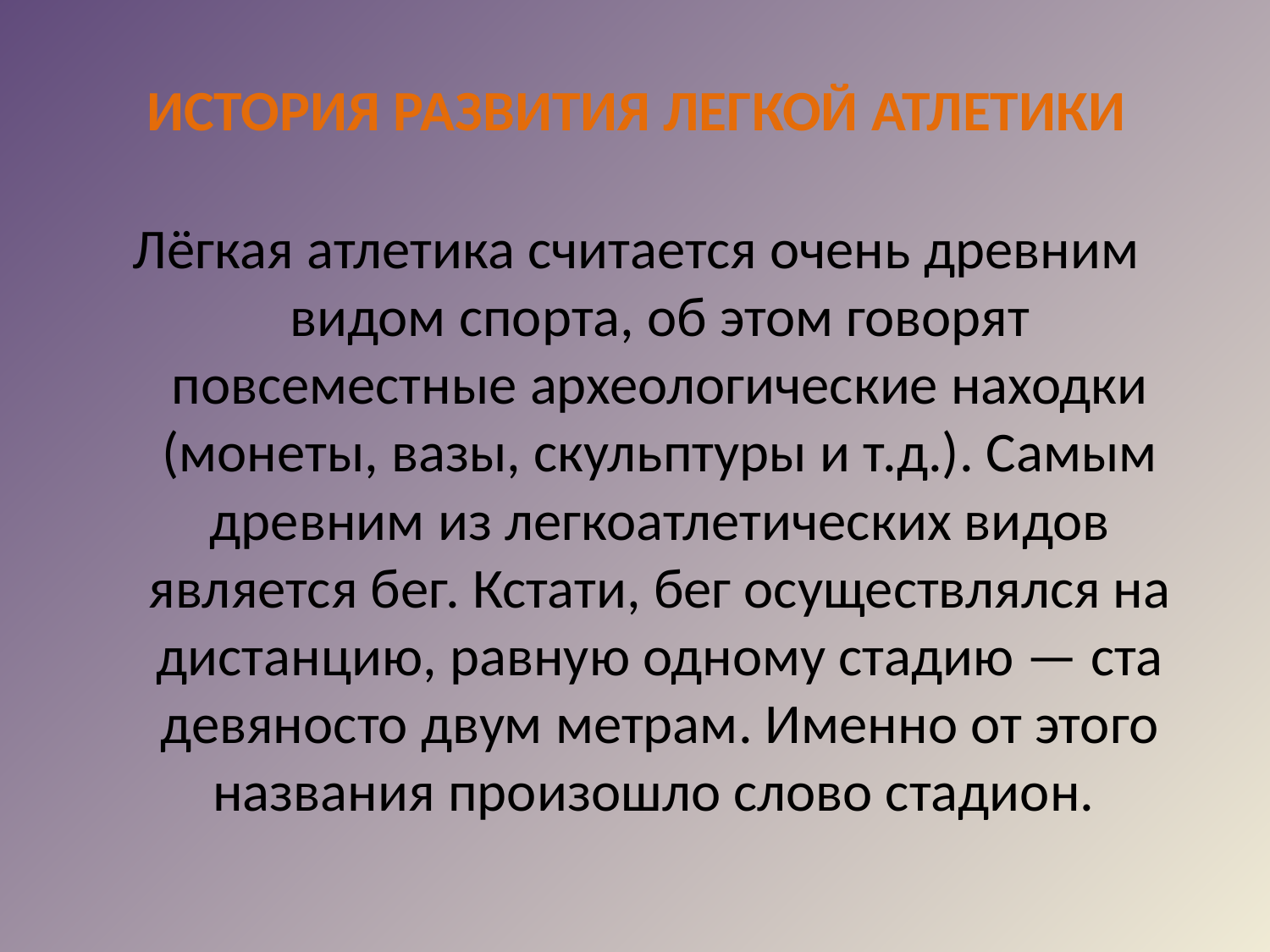

# История развития легкой атлетики
Лёгкая атлетика считается очень древним видом спорта, об этом говорят повсеместные археологические находки (монеты, вазы, скульптуры и т.д.). Самым древним из легкоатлетических видов является бег. Кстати, бег осуществлялся на дистанцию, равную одному стадию — ста девяносто двум метрам. Именно от этого названия произошло слово стадион.